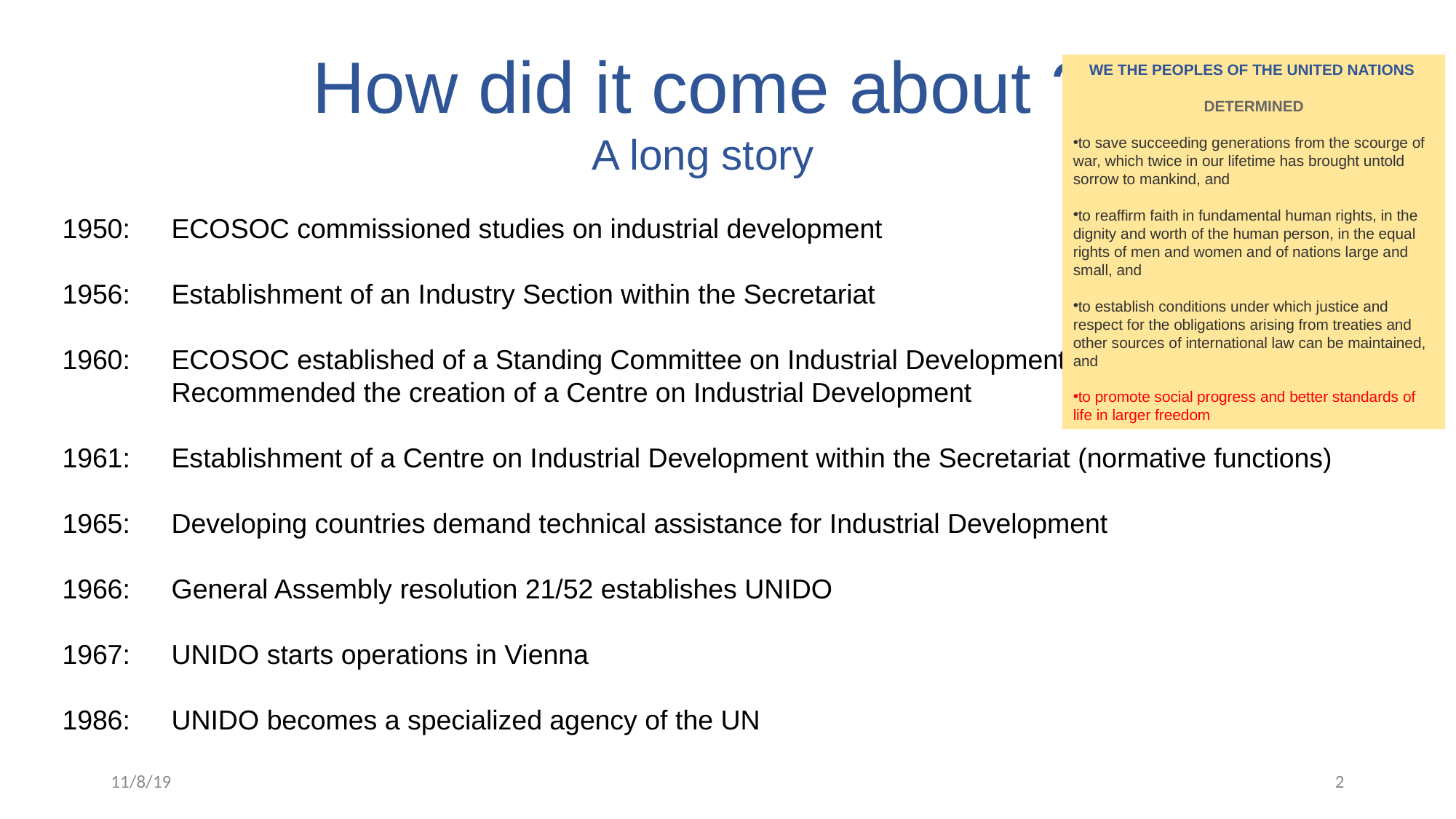

How did it come about ?
A long story

WE THE PEOPLES OF THE UNITED NATIONS

DETERMINED

to save succeeding generations from the scourge of war, which twice in our lifetime has brought untold sorrow to mankind, and

to reaffirm faith in fundamental human rights, in the dignity and worth of the human person, in the equal rights of men and women and of nations large and small, and

to establish conditions under which justice and respect for the obligations arising from treaties and other sources of international law can be maintained, and

to promote social progress and better standards of life in larger freedom
1950:	ECOSOC commissioned studies on industrial development

1956:	Establishment of an Industry Section within the Secretariat

1960:	ECOSOC established of a Standing Committee on Industrial Development
	Recommended the creation of a Centre on Industrial Development

1961:	Establishment of a Centre on Industrial Development within the Secretariat (normative functions)

1965:	Developing countries demand technical assistance for Industrial Development

1966:	General Assembly resolution 21/52 establishes UNIDO

1967:	UNIDO starts operations in Vienna

1986:	UNIDO becomes a specialized agency of the UN

11/8/19

2